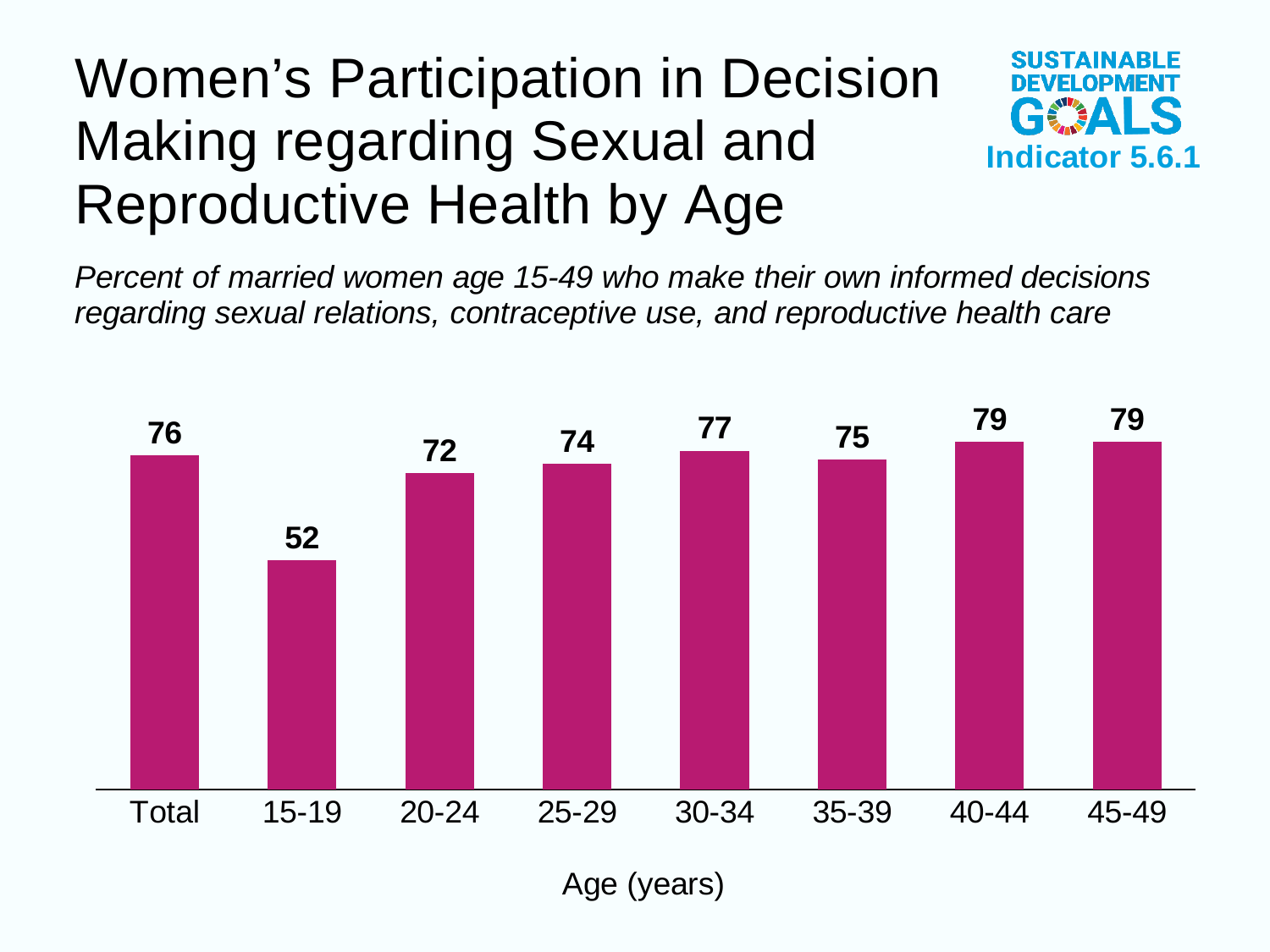

### Chart

| Category | Women |
|---|---|
| Total | 76.0 |
| 15-19 | 52.0 |
| 20-24 | 72.0 |
| 25-29 | 74.0 |
| 30-34 | 77.0 |
| 35-39 | 75.0 |
| 40-44 | 79.0 |
| 45-49 | 79.0 |